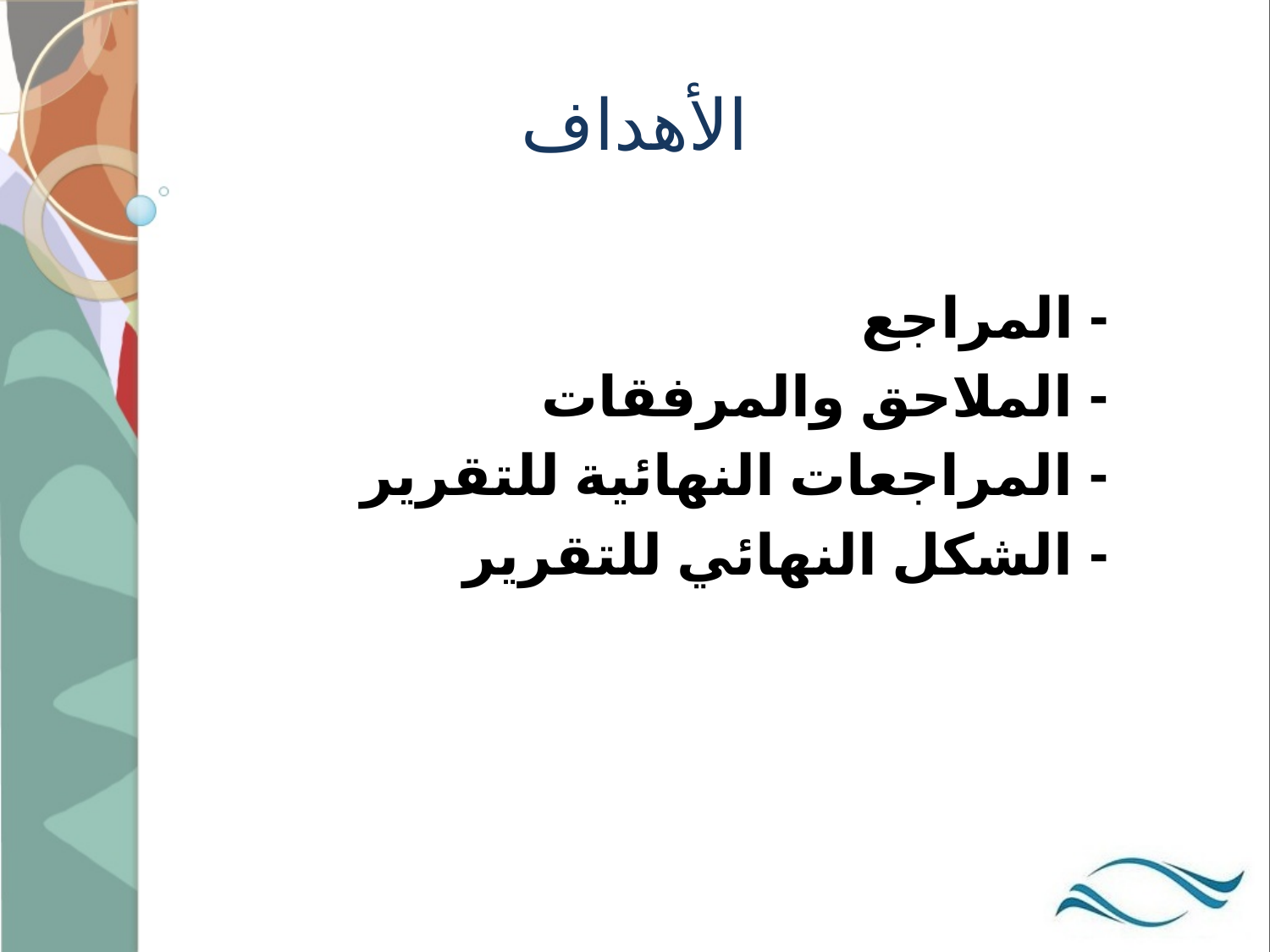

الأهداف
	- المراجع
	- الملاحق والمرفقات
	- المراجعات النهائية للتقرير
	- الشكل النهائي للتقرير